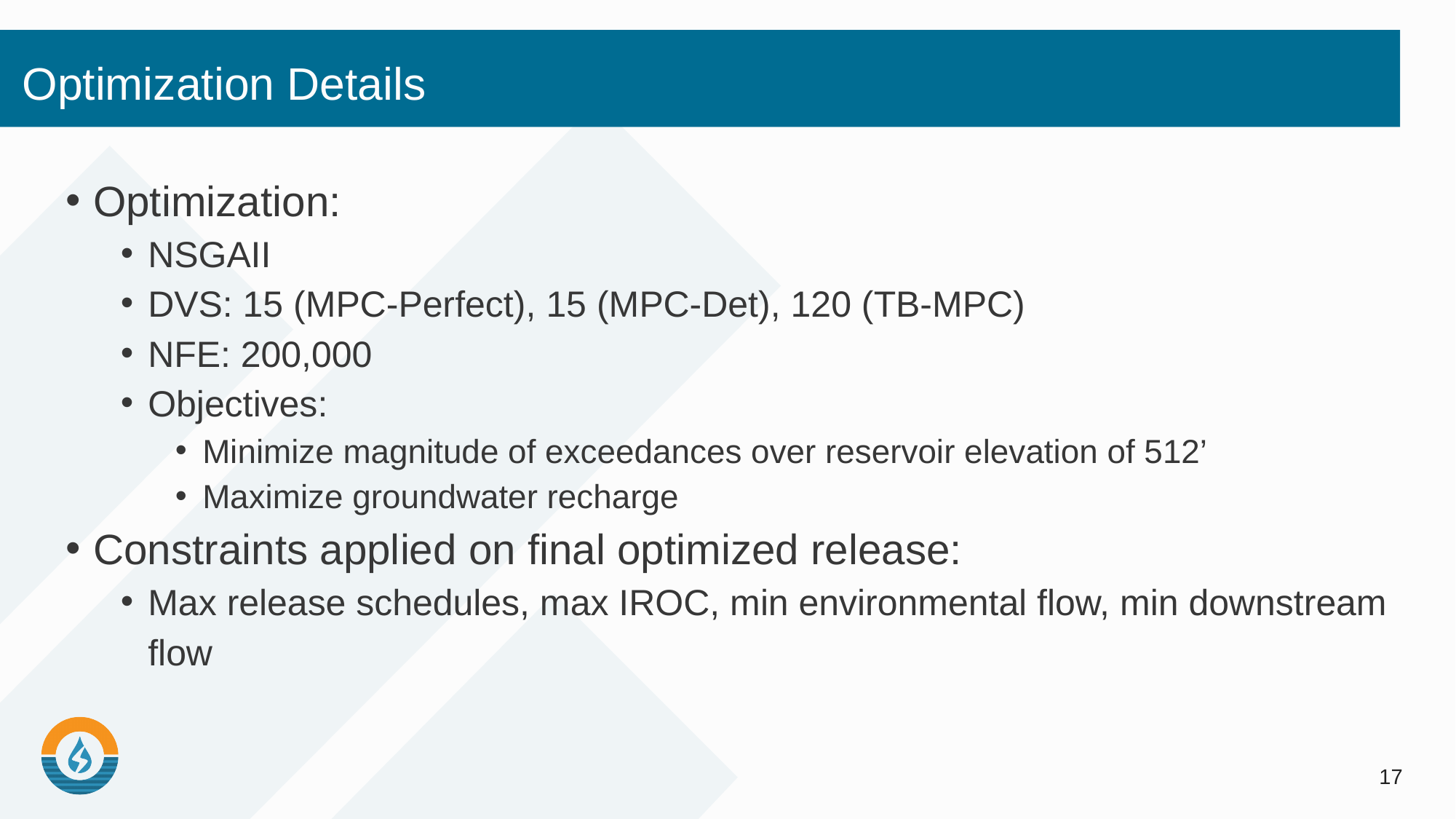

# Optimization Details
Optimization:
NSGAII
DVS: 15 (MPC-Perfect), 15 (MPC-Det), 120 (TB-MPC)
NFE: 200,000
Objectives:
Minimize magnitude of exceedances over reservoir elevation of 512’
Maximize groundwater recharge
Constraints applied on final optimized release:
Max release schedules, max IROC, min environmental flow, min downstream flow
17